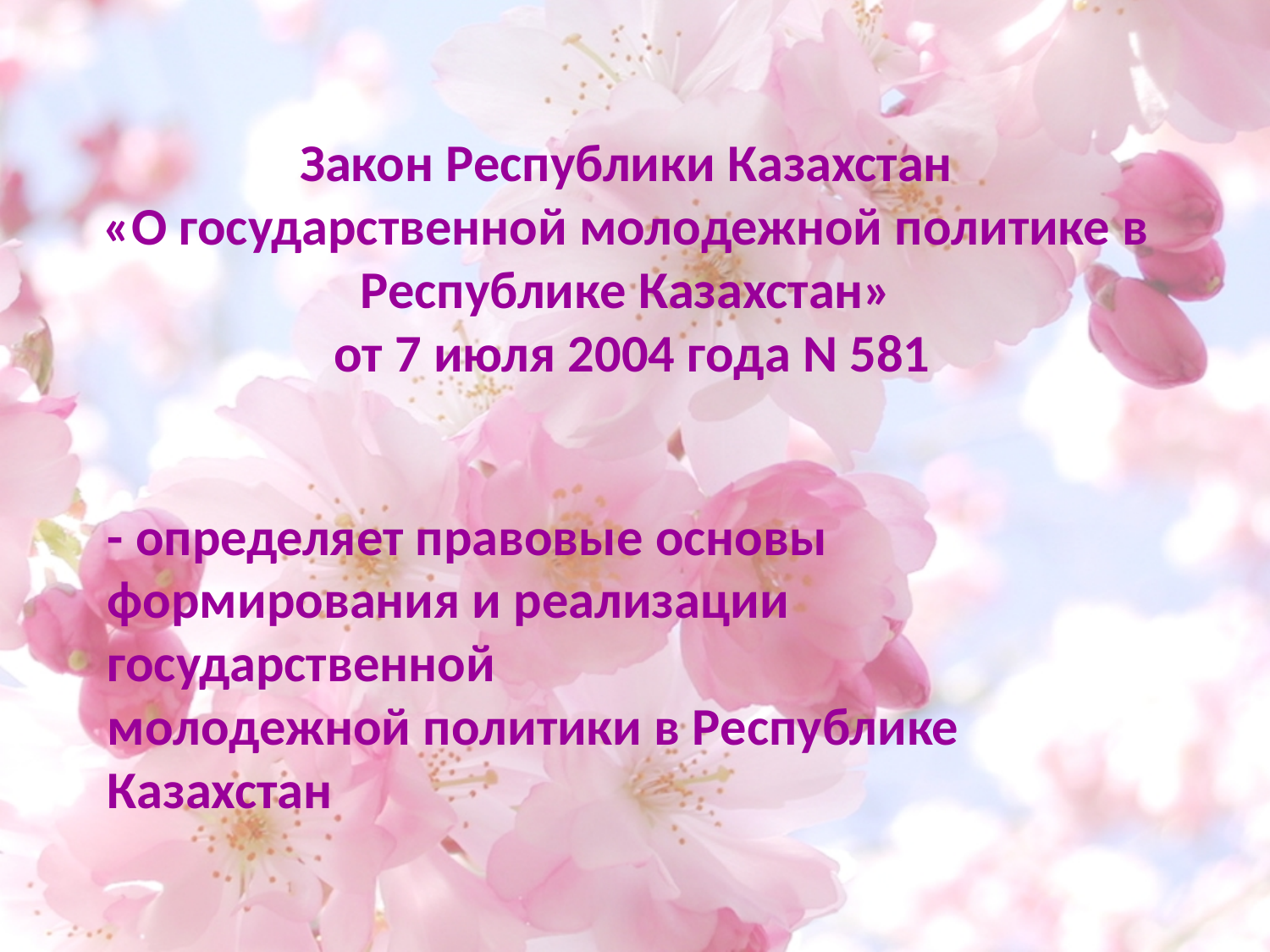

# Закон Республики Казахстан «О государственной молодежной политике в Республике Казахстан» от 7 июля 2004 года N 581
- определяет правовые основы формирования и реализации государственной
молодежной политики в Республике Казахстан